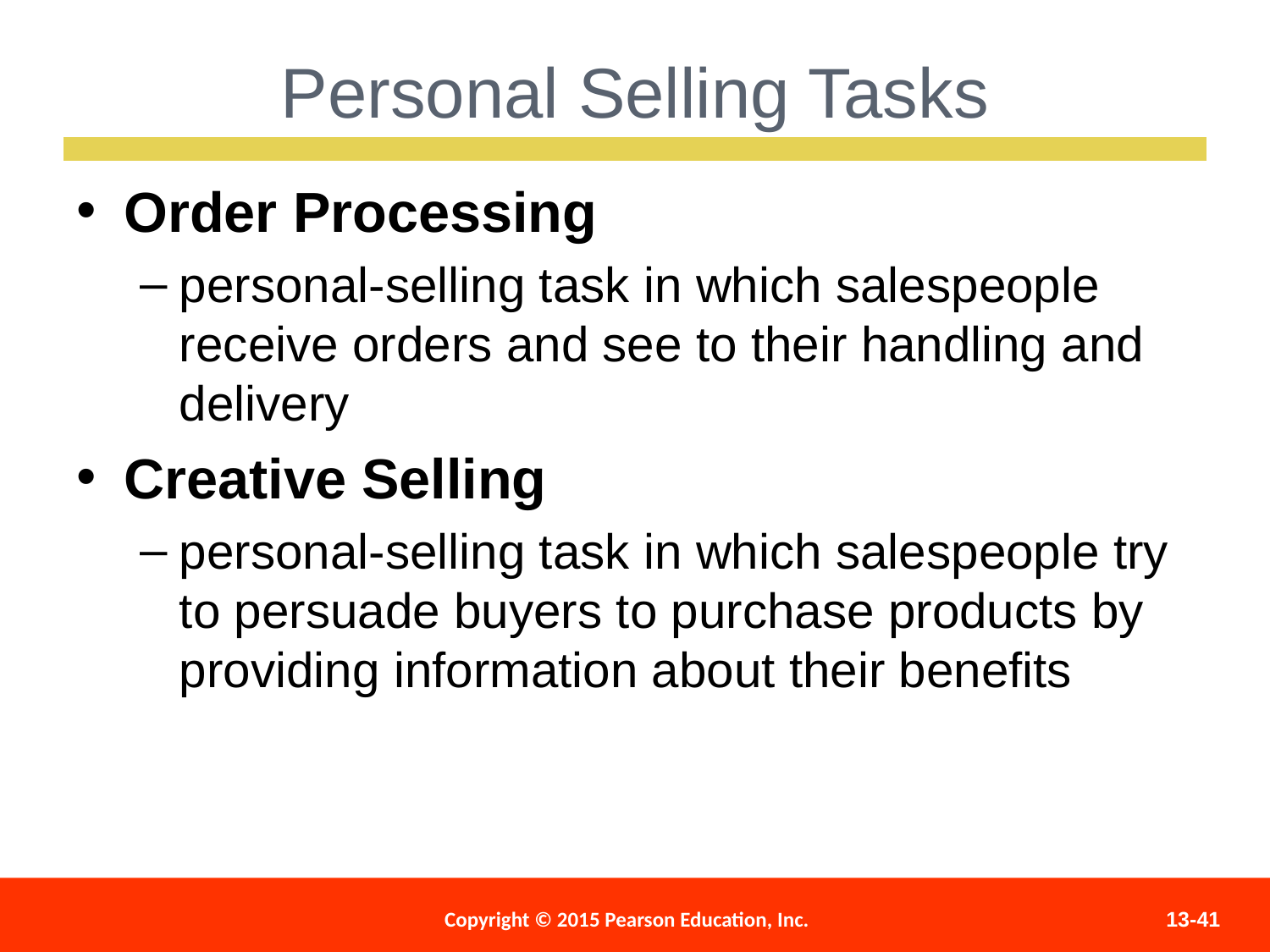

Personal Selling Tasks
Order Processing
personal-selling task in which salespeople receive orders and see to their handling and delivery
Creative Selling
personal-selling task in which salespeople try to persuade buyers to purchase products by providing information about their benefits